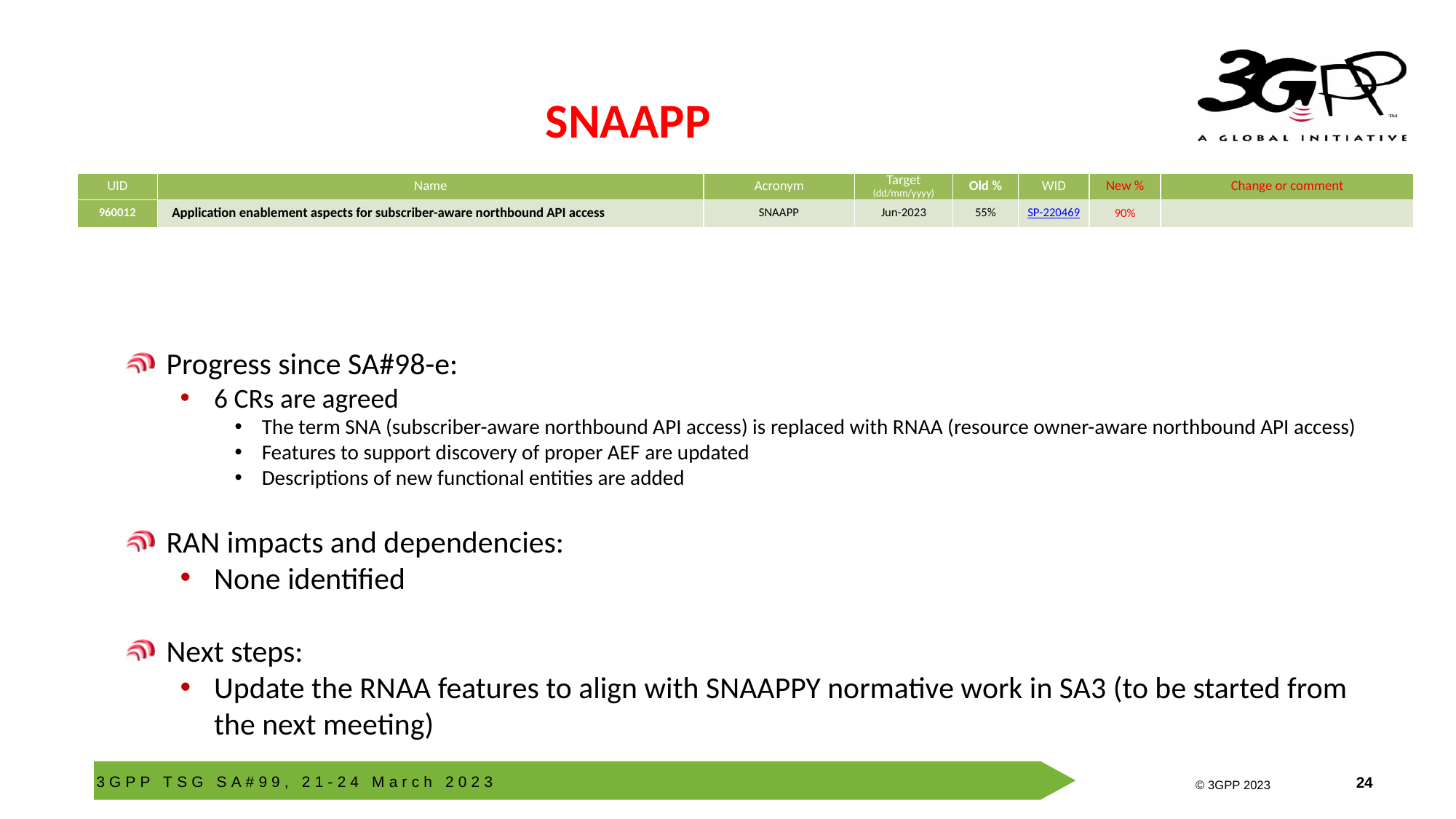

# SNAAPP
| UID | Name | Acronym | Target (dd/mm/yyyy) | Old % | WID | New % | Change or comment |
| --- | --- | --- | --- | --- | --- | --- | --- |
| 960012 | Application enablement aspects for subscriber-aware northbound API access | SNAAPP | Jun-2023 | 55% | SP-220469 | 90% |  |
Progress since SA#98-e:
6 CRs are agreed
The term SNA (subscriber-aware northbound API access) is replaced with RNAA (resource owner-aware northbound API access)
Features to support discovery of proper AEF are updated
Descriptions of new functional entities are added

RAN impacts and dependencies:
None identified

Next steps:
Update the RNAA features to align with SNAAPPY normative work in SA3 (to be started from the next meeting)